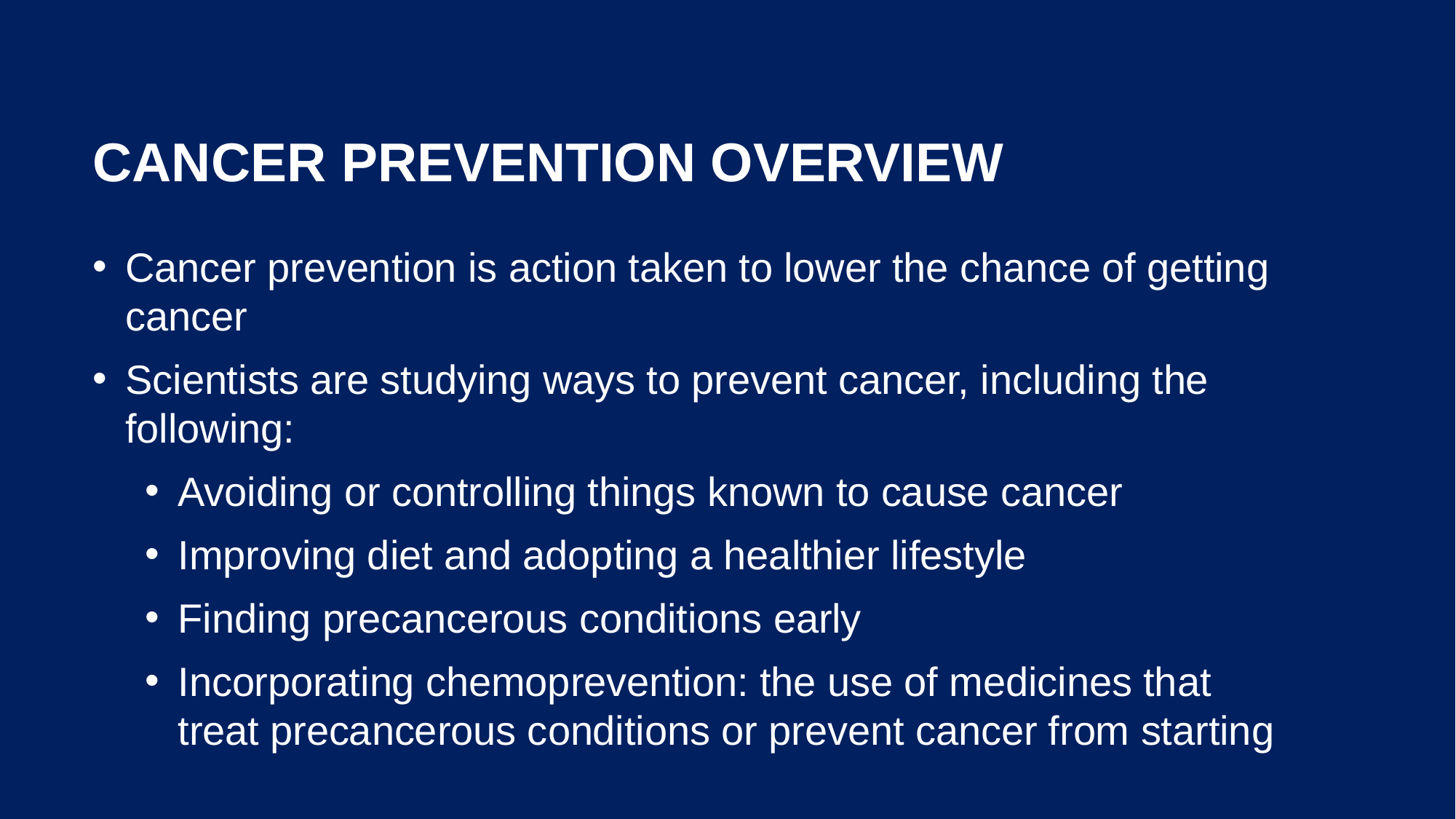

# Cancer Prevention Overview
Cancer prevention is action taken to lower the chance of getting cancer
Scientists are studying ways to prevent cancer, including the following:
Avoiding or controlling things known to cause cancer
Improving diet and adopting a healthier lifestyle
Finding precancerous conditions early
Incorporating chemoprevention: the use of medicines that treat precancerous conditions or prevent cancer from starting